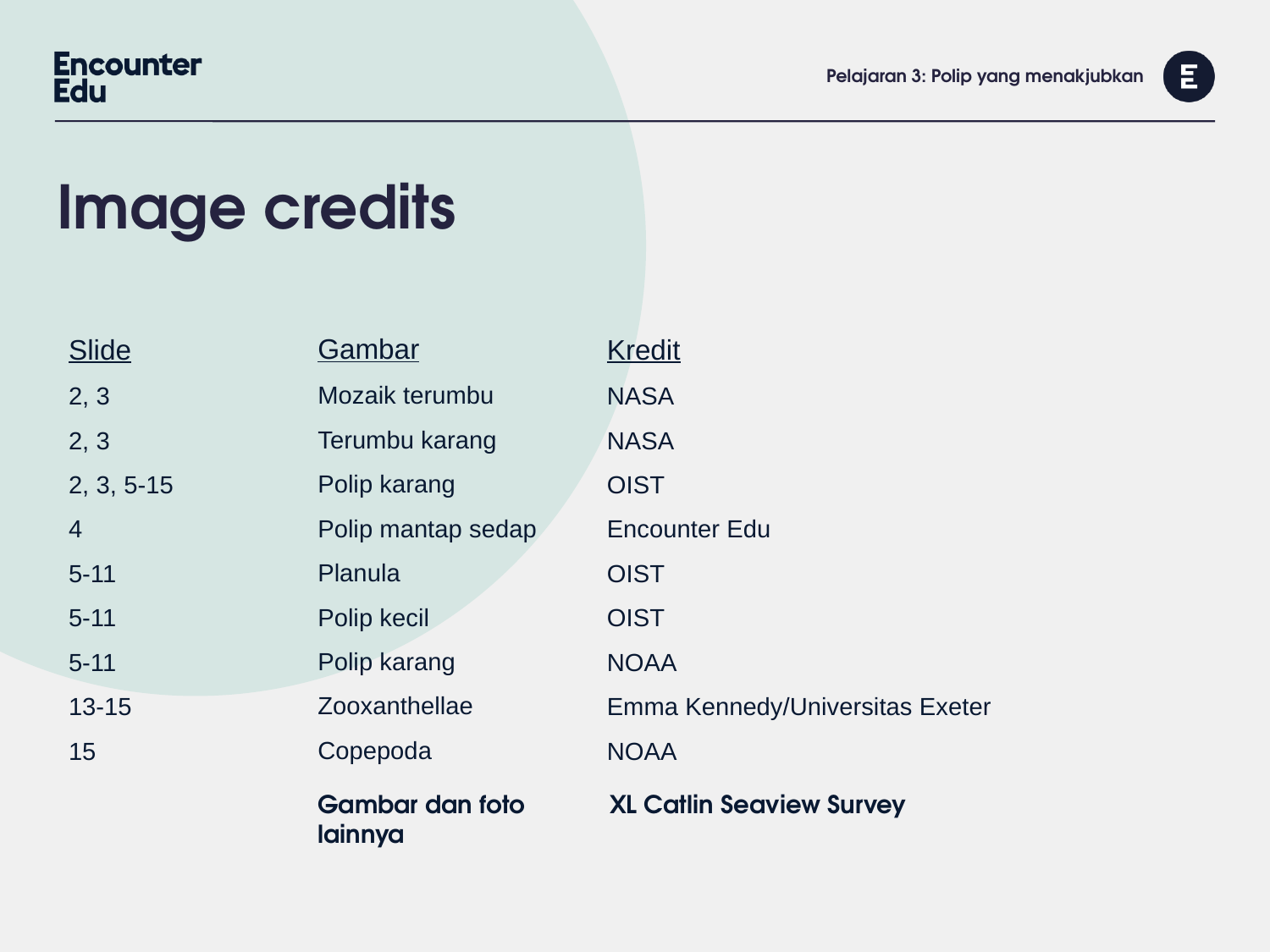

# Pelajaran 3: Polip yang menakjubkan
Gambar
Mozaik terumbu
Terumbu karang
Polip karang
Polip mantap sedap
Planula
Polip kecil
Polip karang
Zooxanthellae
Copepoda
Slide
2, 3
2, 3
2, 3, 5-15
4
5-11
5-11
5-11
13-15
15
Kredit
NASA
NASA
OIST
Encounter Edu
OIST
OIST
NOAA
Emma Kennedy/Universitas Exeter
NOAA
Gambar dan foto            XL Catlin Seaview Survey
lainnya